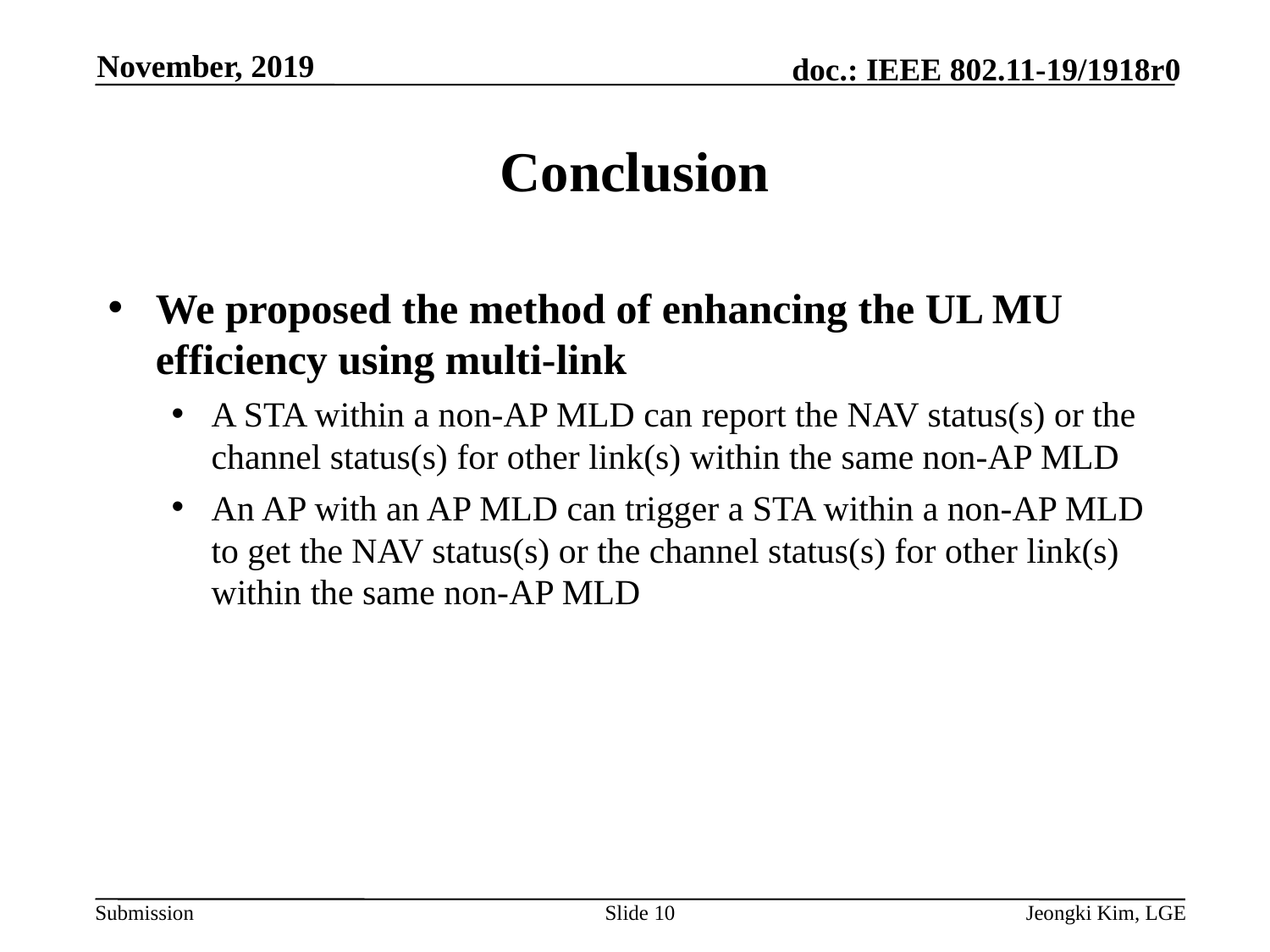

November, 2019
# Conclusion
We proposed the method of enhancing the UL MU efficiency using multi-link
A STA within a non-AP MLD can report the NAV status(s) or the channel status(s) for other link(s) within the same non-AP MLD
An AP with an AP MLD can trigger a STA within a non-AP MLD to get the NAV status(s) or the channel status(s) for other link(s) within the same non-AP MLD

Slide 10
Jeongki Kim, LGE